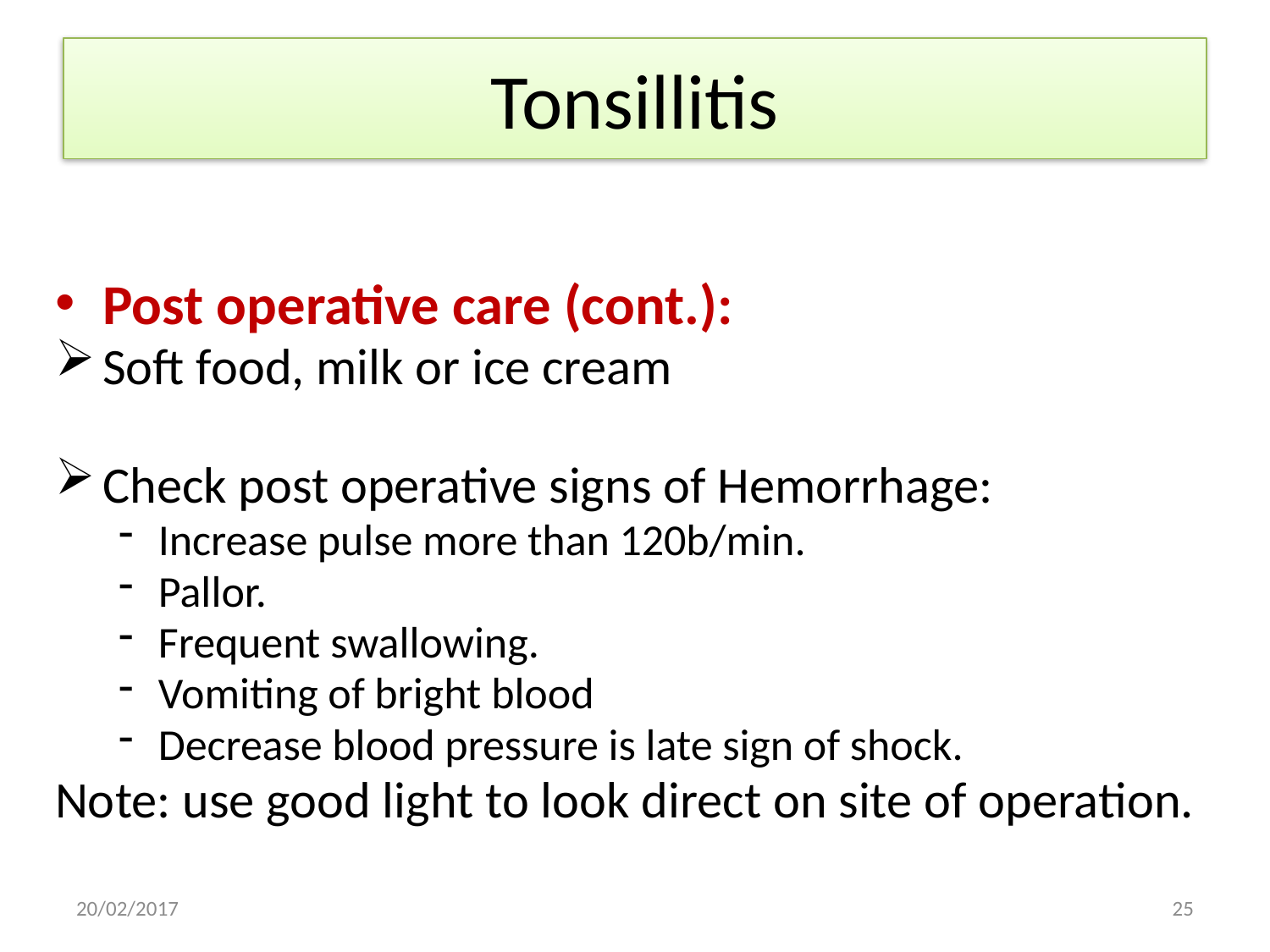

# Tonsillitis
Post operative care (cont.):
Soft food, milk or ice cream

Check post operative signs of Hemorrhage:
Increase pulse more than 120b/min.
Pallor.
Frequent swallowing.
Vomiting of bright blood
Decrease blood pressure is late sign of shock.
Note: use good light to look direct on site of operation.

20/02/2017
25